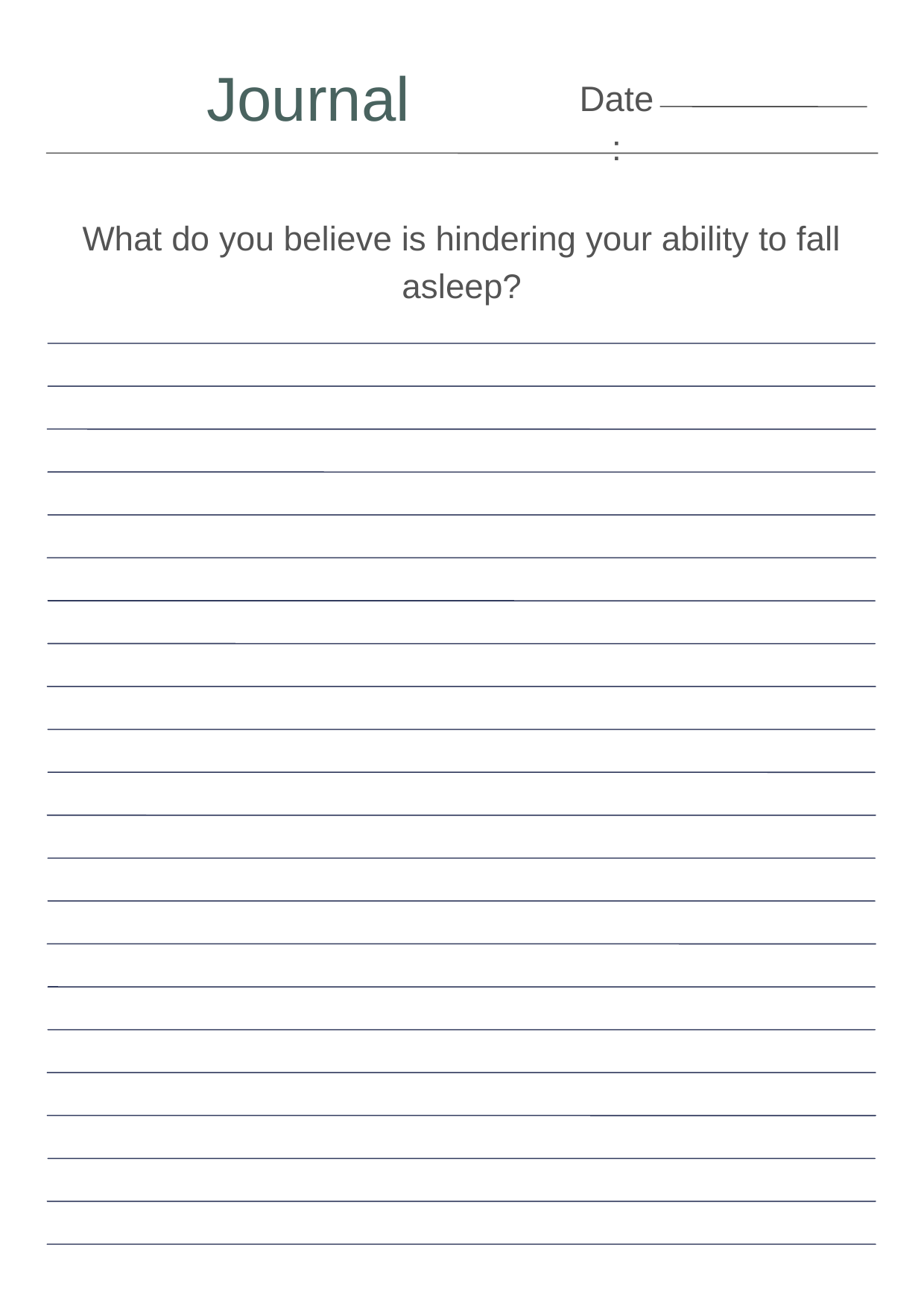

Journal
Date:

What do you believe is hindering your ability to fall asleep?